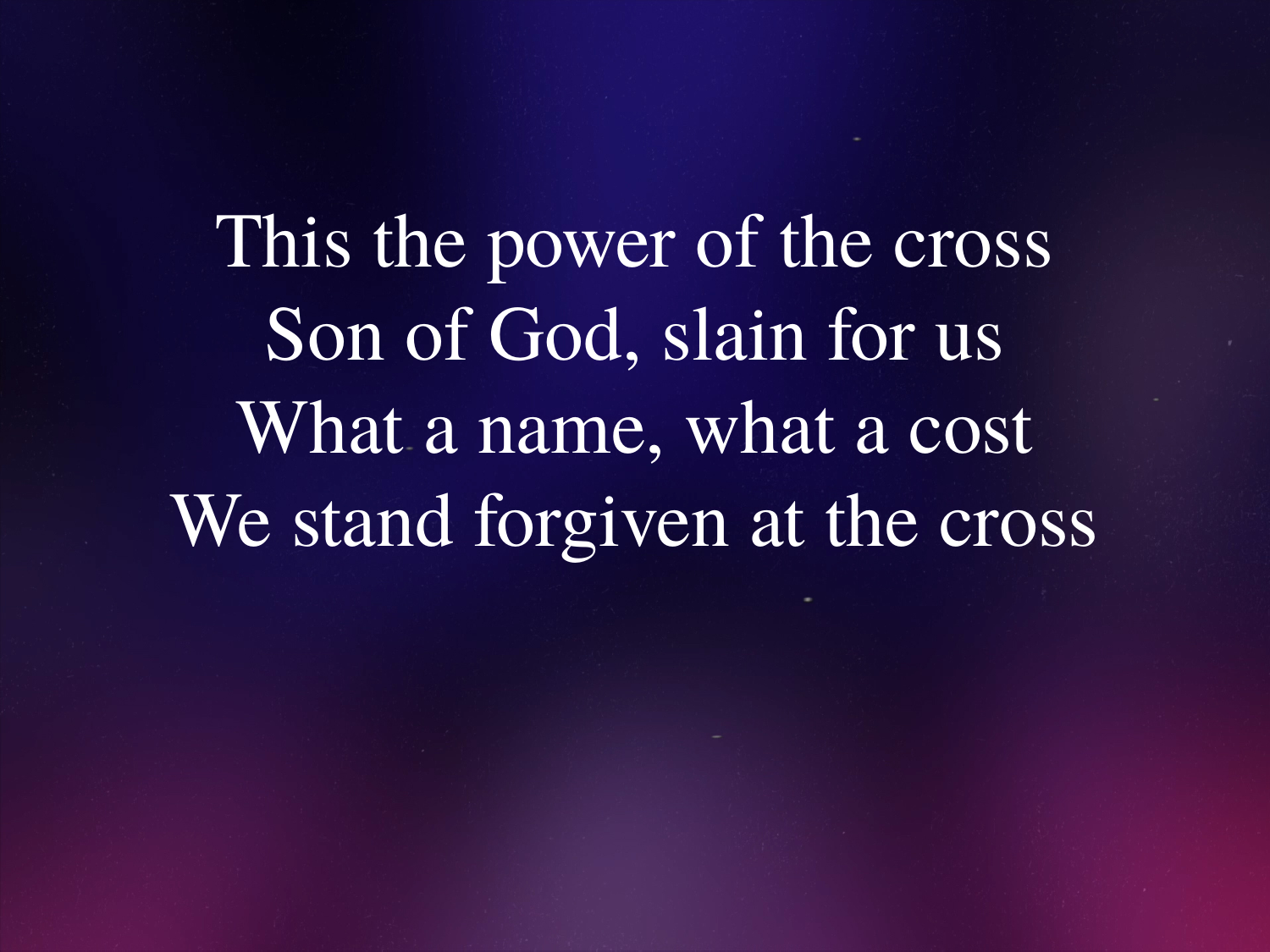

This the power of the cross
Son of God, slain for us
What a name, what a cost
We stand forgiven at the cross